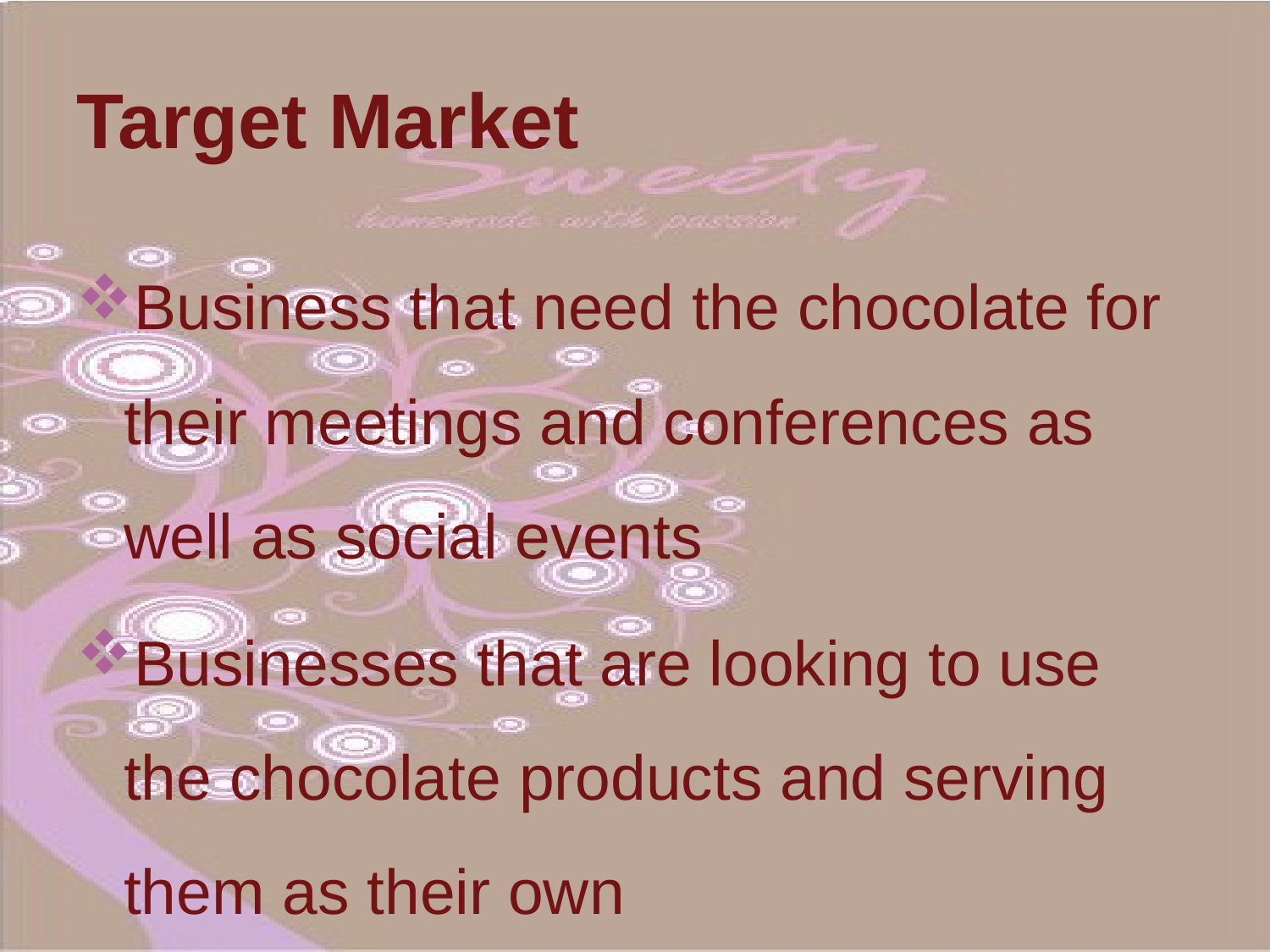

# Target Market
Business that need the chocolate for their meetings and conferences as well as social events
Businesses that are looking to use the chocolate products and serving them as their own